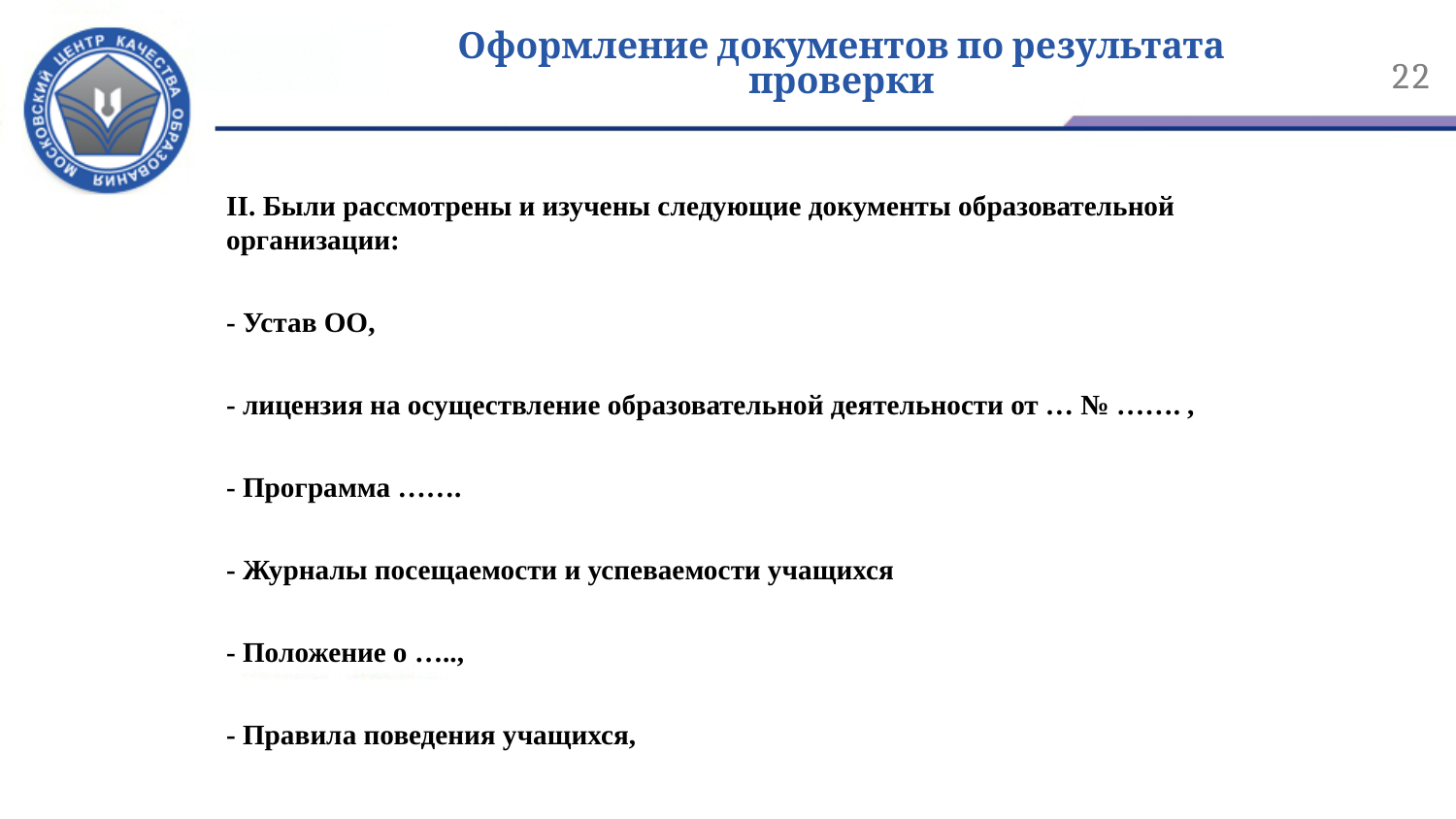

# Оформление документов по результата проверки
22
II. Были рассмотрены и изучены следующие документы образовательной организации:
- Устав ОО,
- лицензия на осуществление образовательной деятельности от … № ……. ,
- Программа …….
- Журналы посещаемости и успеваемости учащихся
- Положение о …..,
- Правила поведения учащихся,